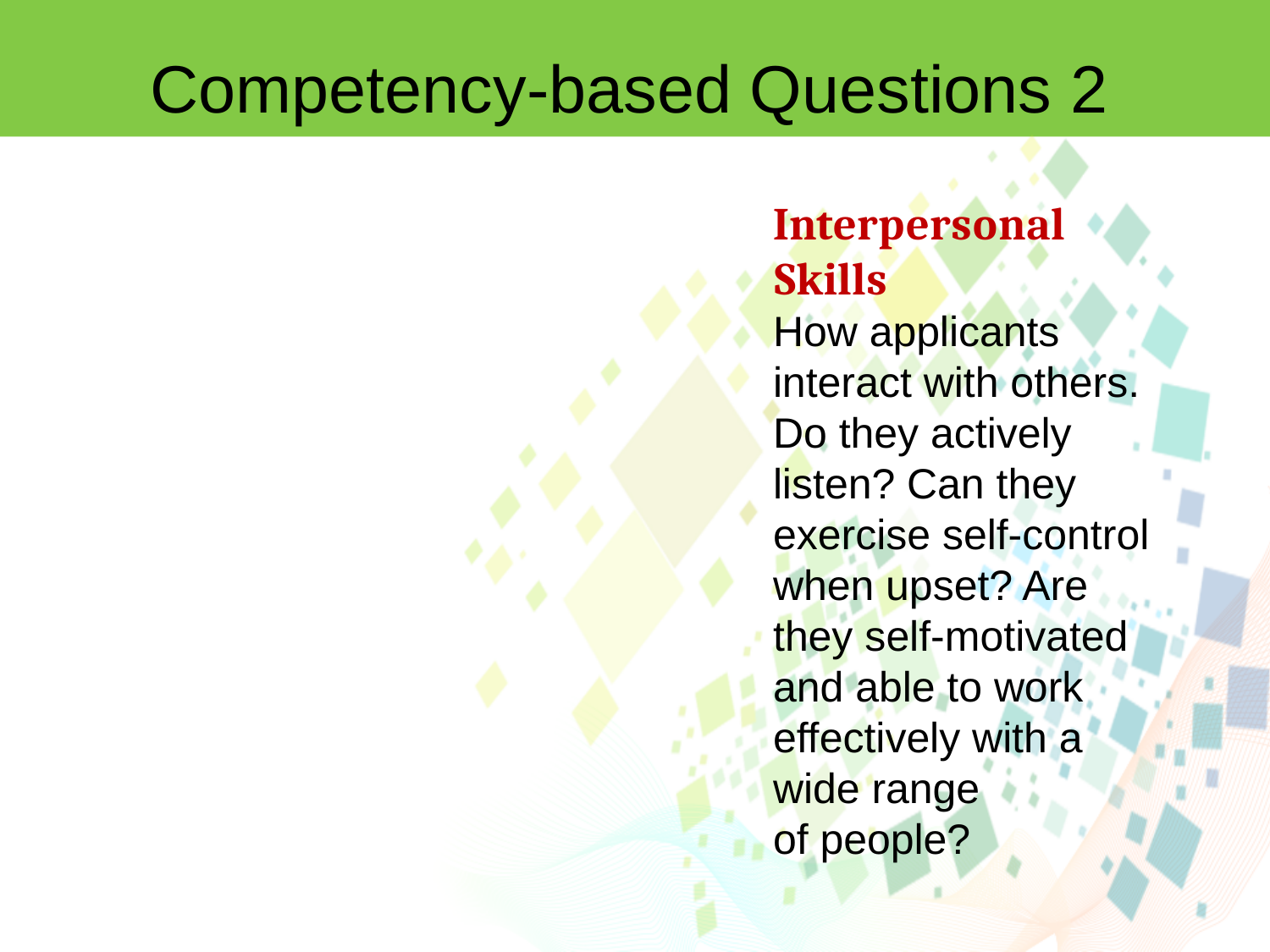

Competency-based Questions 2
Interpersonal Skills
How applicants interact with others. Do they actively listen? Can they exercise self-control when upset? Are they self-motivated and able to work effectively with a wide range
of people?